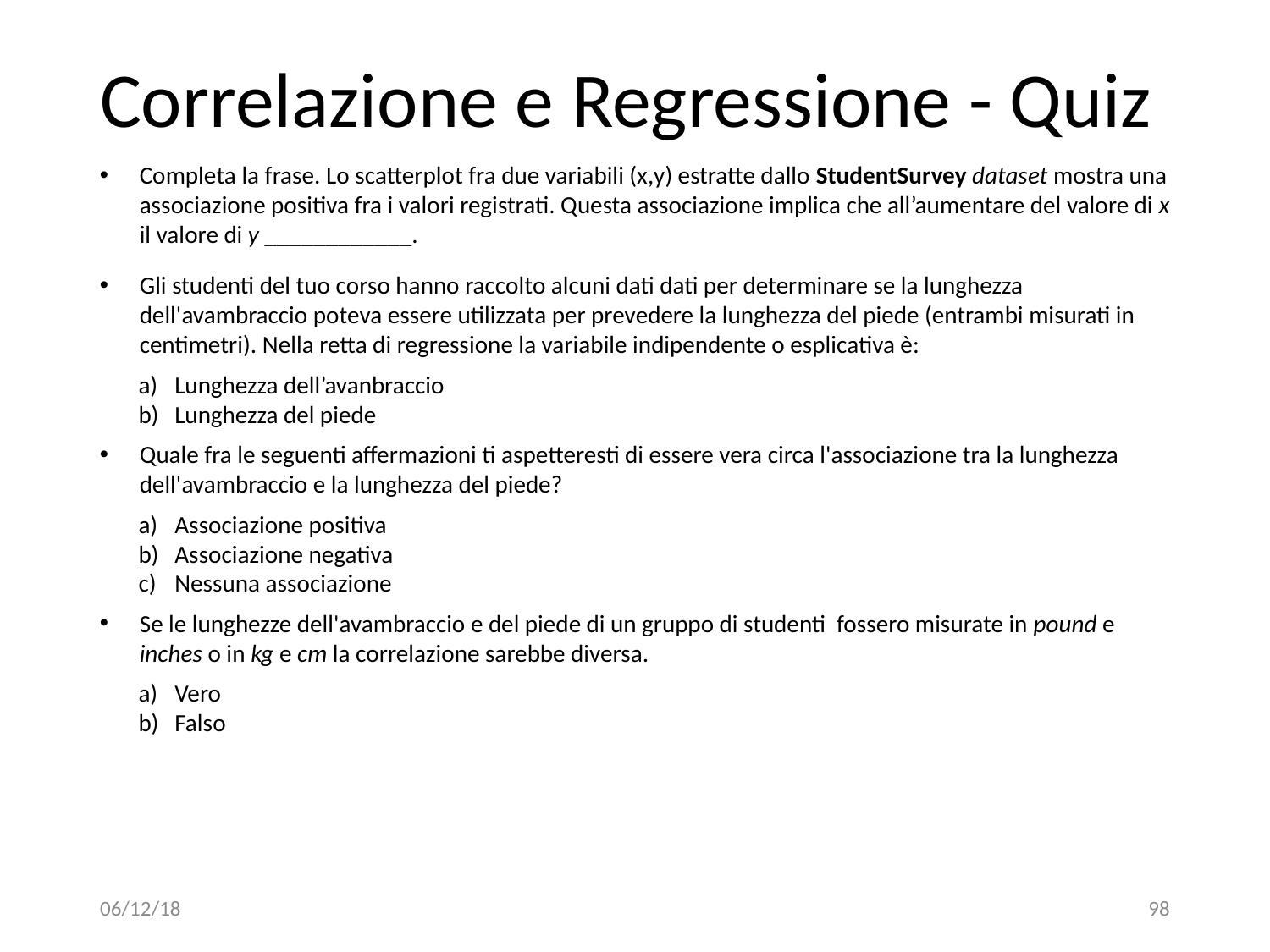

# Correlazione e Regressione - Quiz
Completa la frase. Lo scatterplot fra due variabili (x,y) estratte dallo StudentSurvey dataset mostra una associazione positiva fra i valori registrati. Questa associazione implica che all’aumentare del valore di x il valore di y ____________.
Gli studenti del tuo corso hanno raccolto alcuni dati dati per determinare se la lunghezza dell'avambraccio poteva essere utilizzata per prevedere la lunghezza del piede (entrambi misurati in centimetri). Nella retta di regressione la variabile indipendente o esplicativa è:
Lunghezza dell’avanbraccio
Lunghezza del piede
Quale fra le seguenti affermazioni ti aspetteresti di essere vera circa l'associazione tra la lunghezza dell'avambraccio e la lunghezza del piede?
Associazione positiva
Associazione negativa
Nessuna associazione
Se le lunghezze dell'avambraccio e del piede di un gruppo di studenti  fossero misurate in pound e inches o in kg e cm la correlazione sarebbe diversa.
Vero
Falso

06/12/18
98